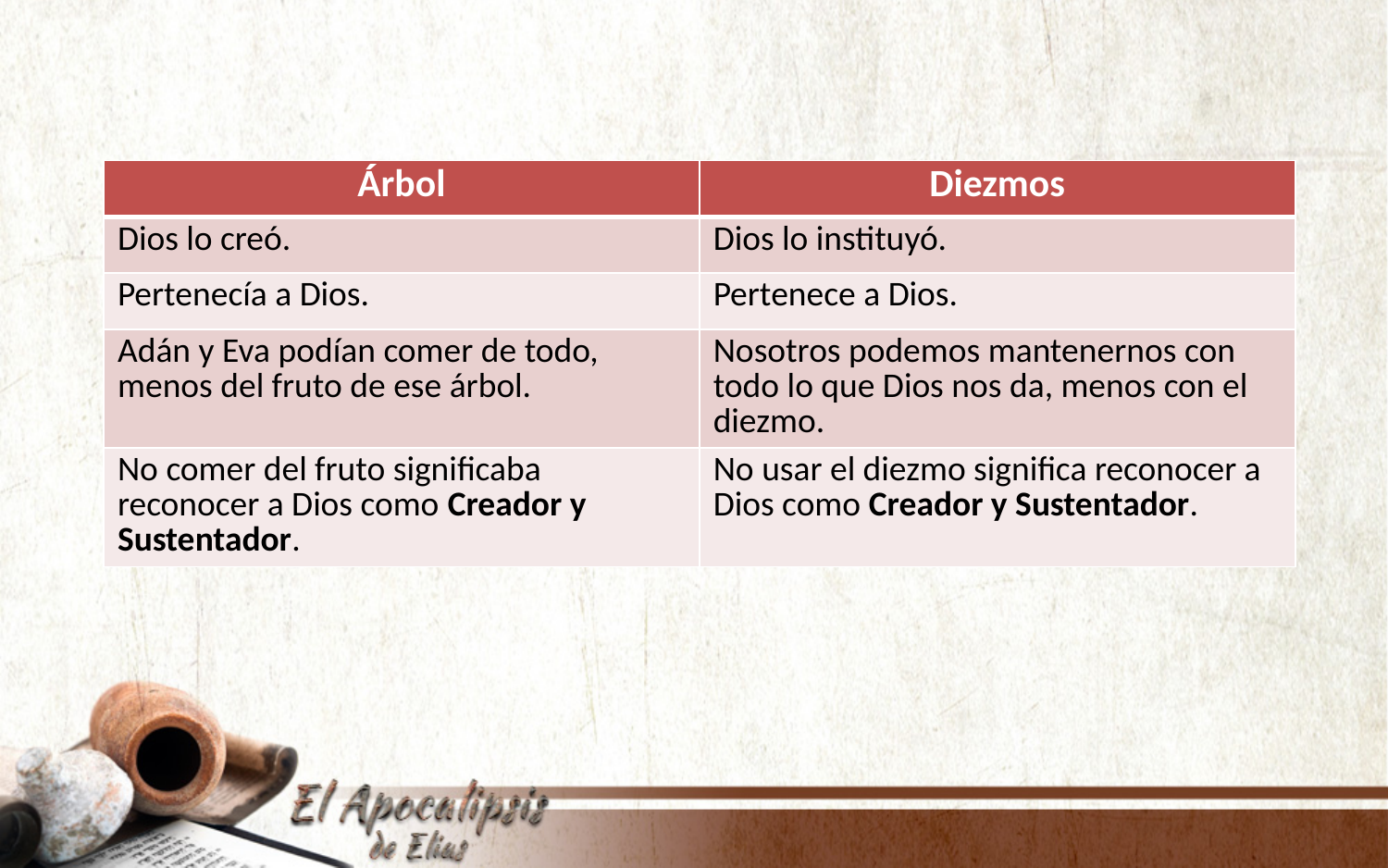

| Árbol | Diezmos |
| --- | --- |
| Dios lo creó. | Dios lo instituyó. |
| Pertenecía a Dios. | Pertenece a Dios. |
| Adán y Eva podían comer de todo, menos del fruto de ese árbol. | Nosotros podemos mantenernos con todo lo que Dios nos da, menos con el diezmo. |
| No comer del fruto significaba reconocer a Dios como Creador y Sustentador. | No usar el diezmo significa reconocer a Dios como Creador y Sustentador. |